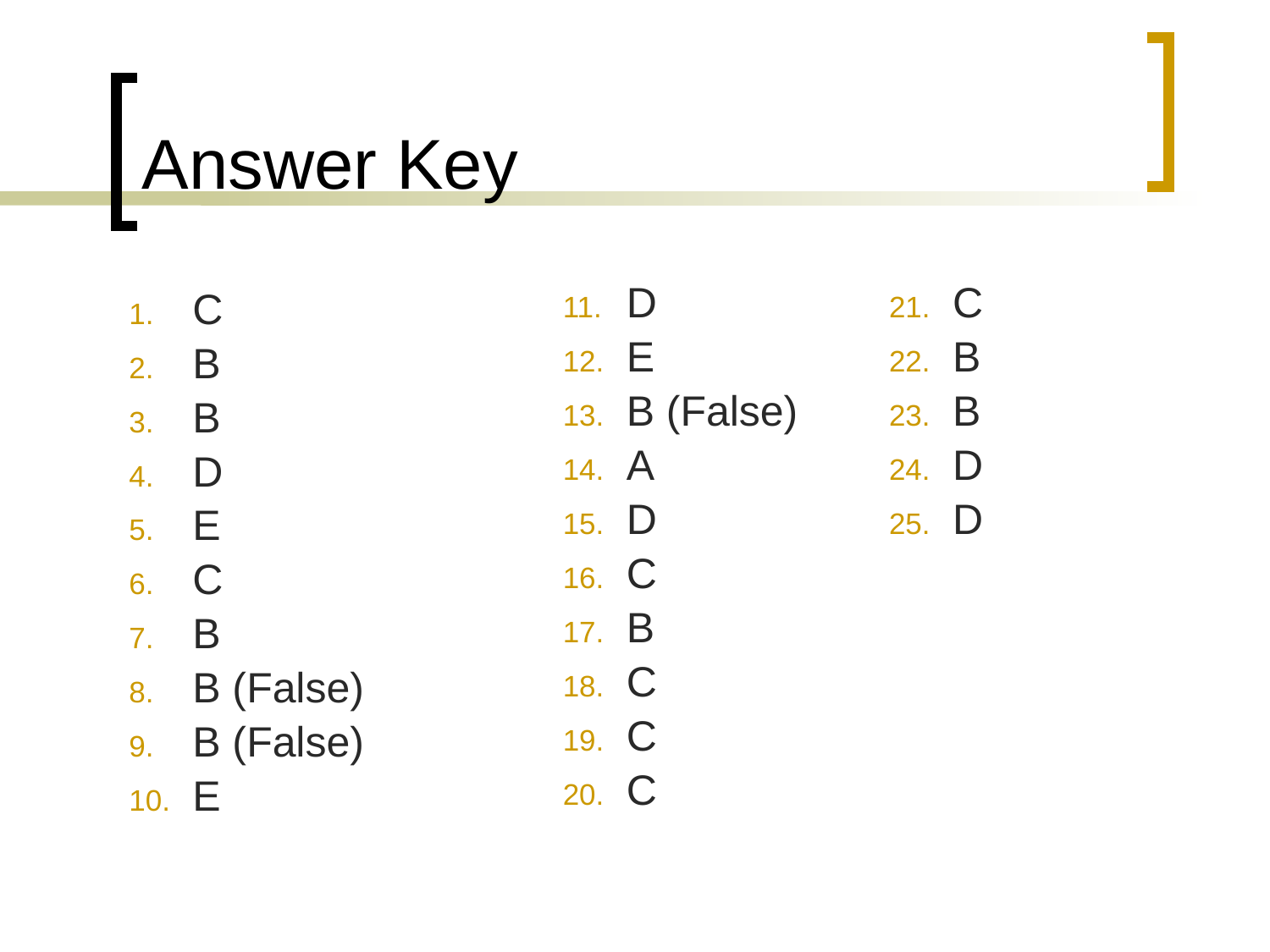

# Answer Key

C
B
B
D
E
C
B
B (False)
B (False)
E

D
E
B (False)
A
D
C
B
C
C
C

C
B
B
D
D